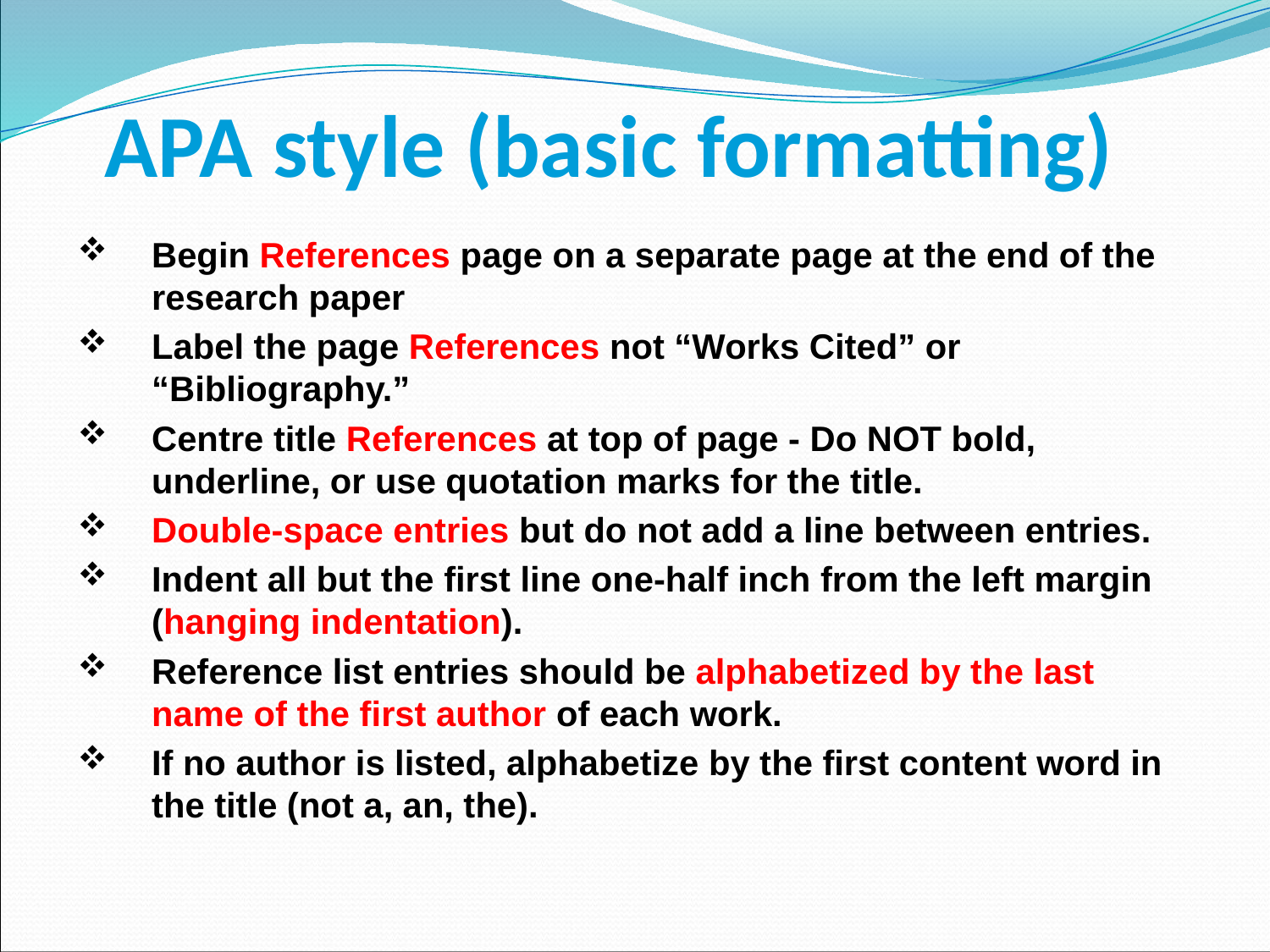

# APA style (basic formatting)
Begin References page on a separate page at the end of the research paper
Label the page References not “Works Cited” or “Bibliography.”
Centre title References at top of page - Do NOT bold, underline, or use quotation marks for the title.
Double-space entries but do not add a line between entries.
Indent all but the first line one-half inch from the left margin (hanging indentation).
Reference list entries should be alphabetized by the last name of the first author of each work.
If no author is listed, alphabetize by the first content word in the title (not a, an, the).